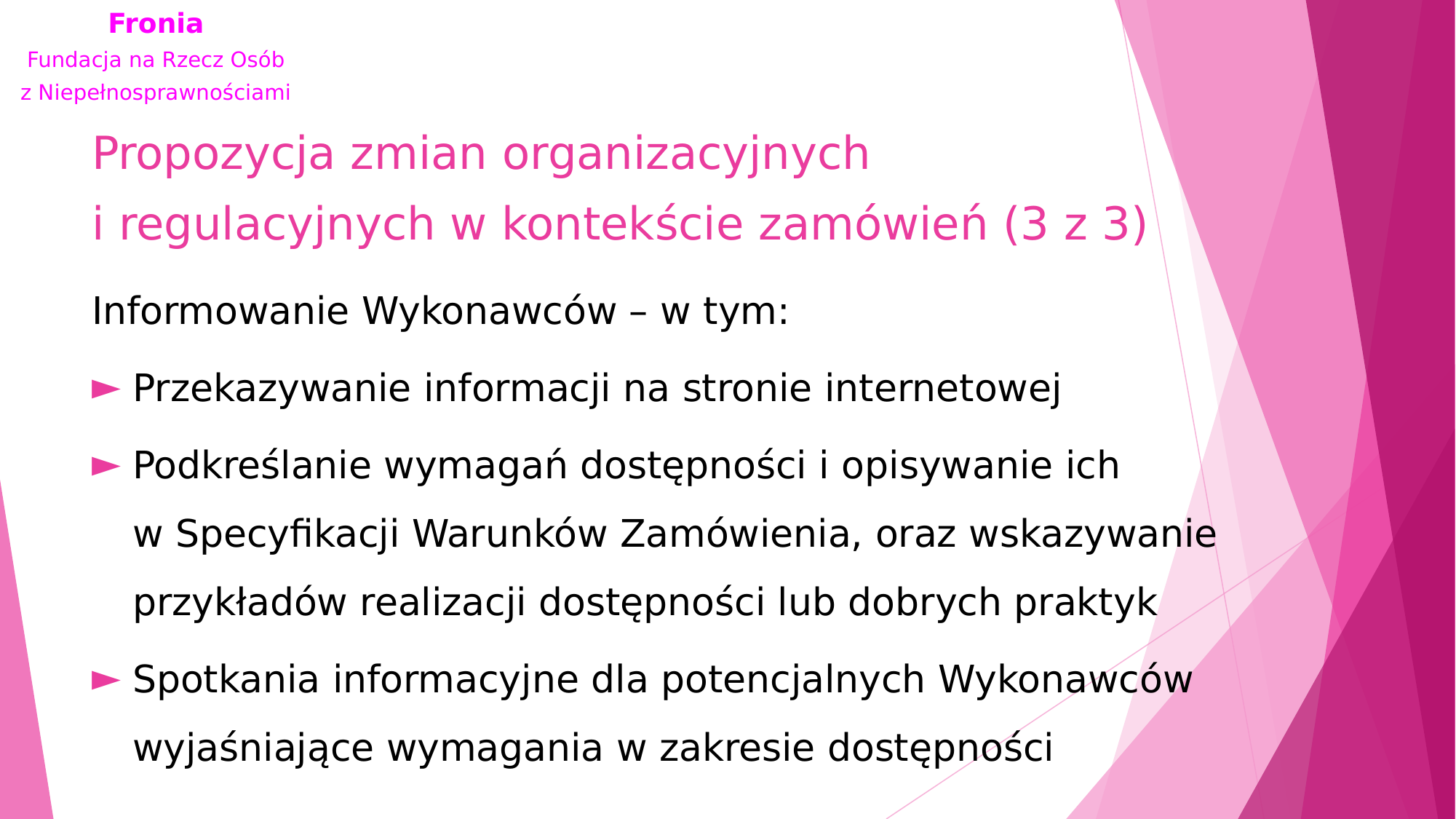

# Propozycja zmian organizacyjnych i regulacyjnych w kontekście zamówień (3 z 3)
Informowanie Wykonawców – w tym:
Przekazywanie informacji na stronie internetowej
Podkreślanie wymagań dostępności i opisywanie ich w Specyfikacji Warunków Zamówienia, oraz wskazywanie przykładów realizacji dostępności lub dobrych praktyk
Spotkania informacyjne dla potencjalnych Wykonawców wyjaśniające wymagania w zakresie dostępności